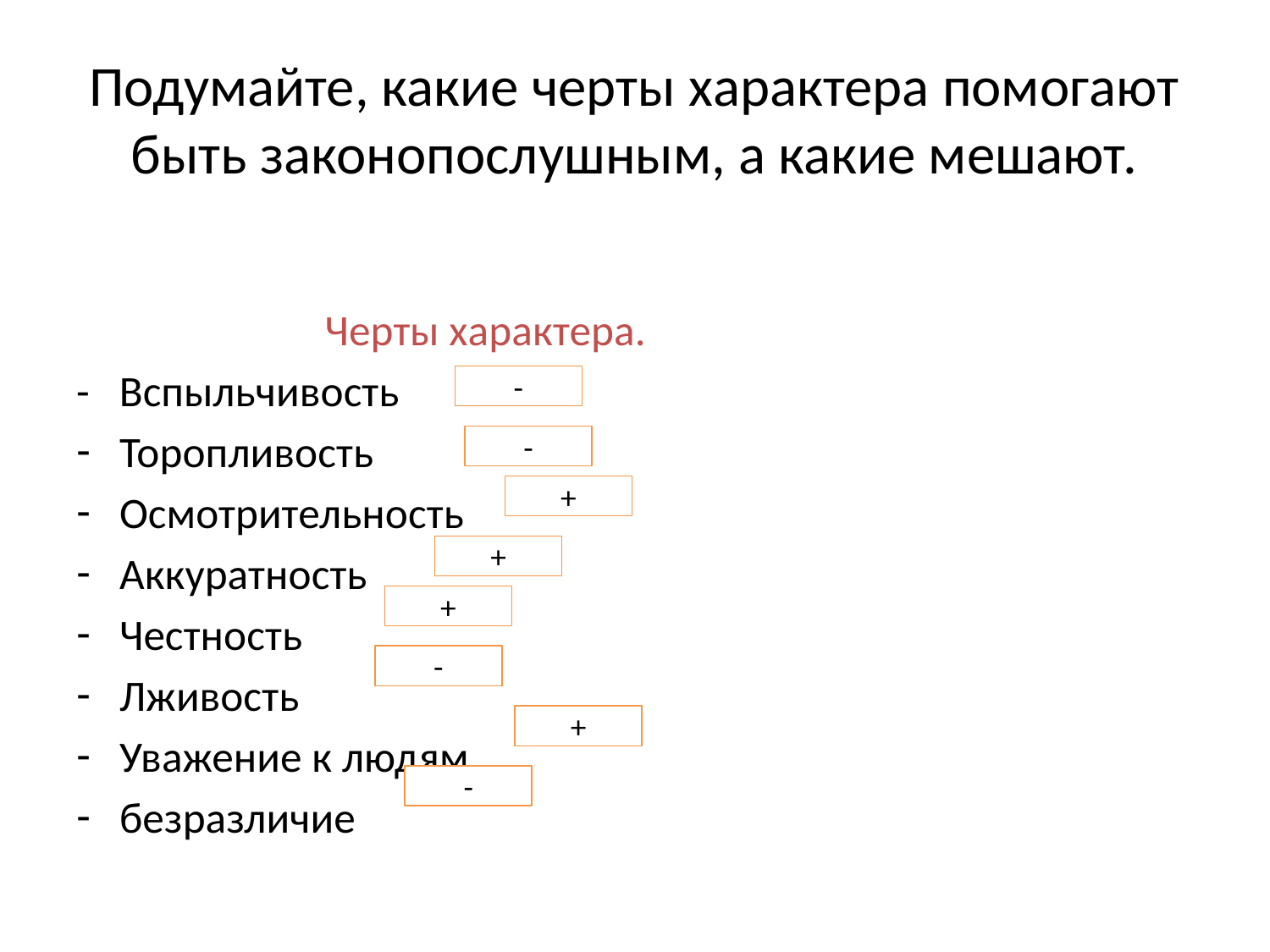

# Подумайте, какие черты характера помогают быть законопослушным, а какие мешают.
                         Черты характера.
-   Вспыльчивость
Торопливость
Осмотрительность
Аккуратность
Честность
Лживость
Уважение к людям
безразличие
-
-
+
+
+
-
+
-